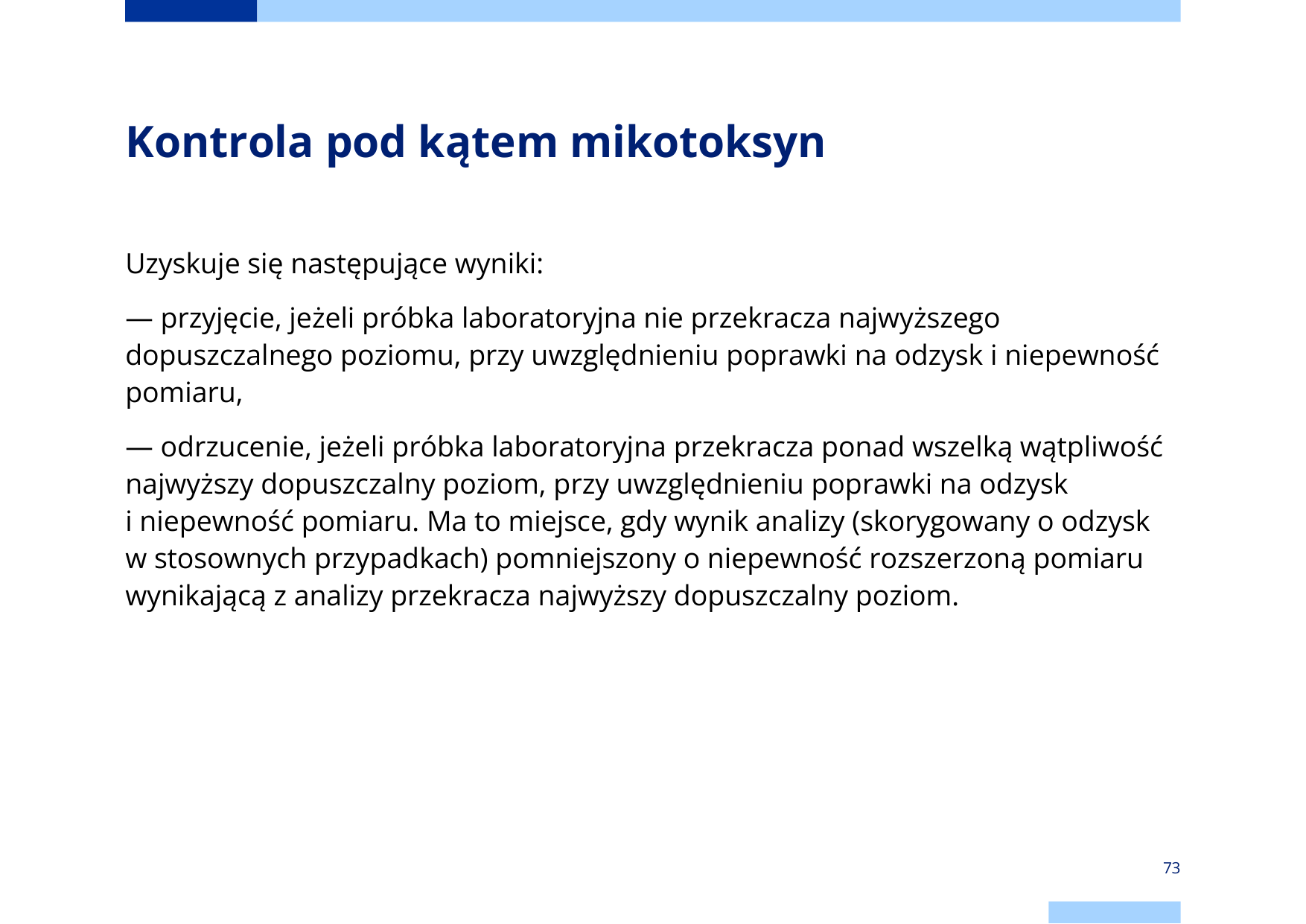

# Kontrola pod kątem mikotoksyn
Uzyskuje się następujące wyniki:
— przyjęcie, jeżeli próbka laboratoryjna nie przekracza najwyższego dopuszczalnego poziomu, przy uwzględnieniu poprawki na odzysk i niepewność pomiaru,
— odrzucenie, jeżeli próbka laboratoryjna przekracza ponad wszelką wątpliwość najwyższy dopuszczalny poziom, przy uwzględnieniu poprawki na odzysk i niepewność pomiaru. Ma to miejsce, gdy wynik analizy (skorygowany o odzysk w stosownych przypadkach) pomniejszony o niepewność rozszerzoną pomiaru wynikającą z analizy przekracza najwyższy dopuszczalny poziom.

73